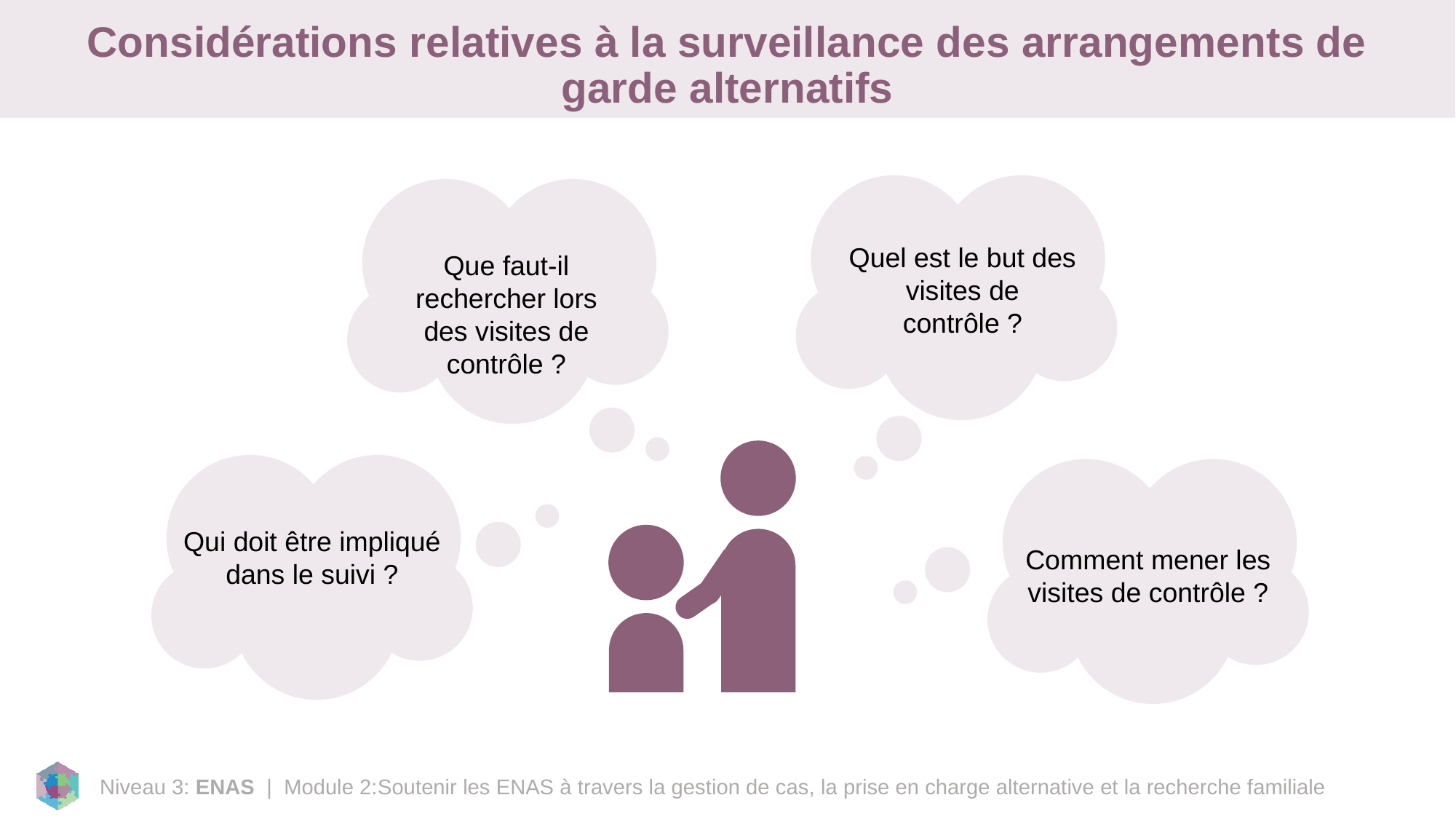

# Considérations relatives à la surveillance des arrangements de garde alternatifs

Quel est le but des visites de contrôle ?
Que faut-il rechercher lors des visites de contrôle ?

Qui doit être impliqué dans le suivi ?

Comment mener les visites de contrôle ?